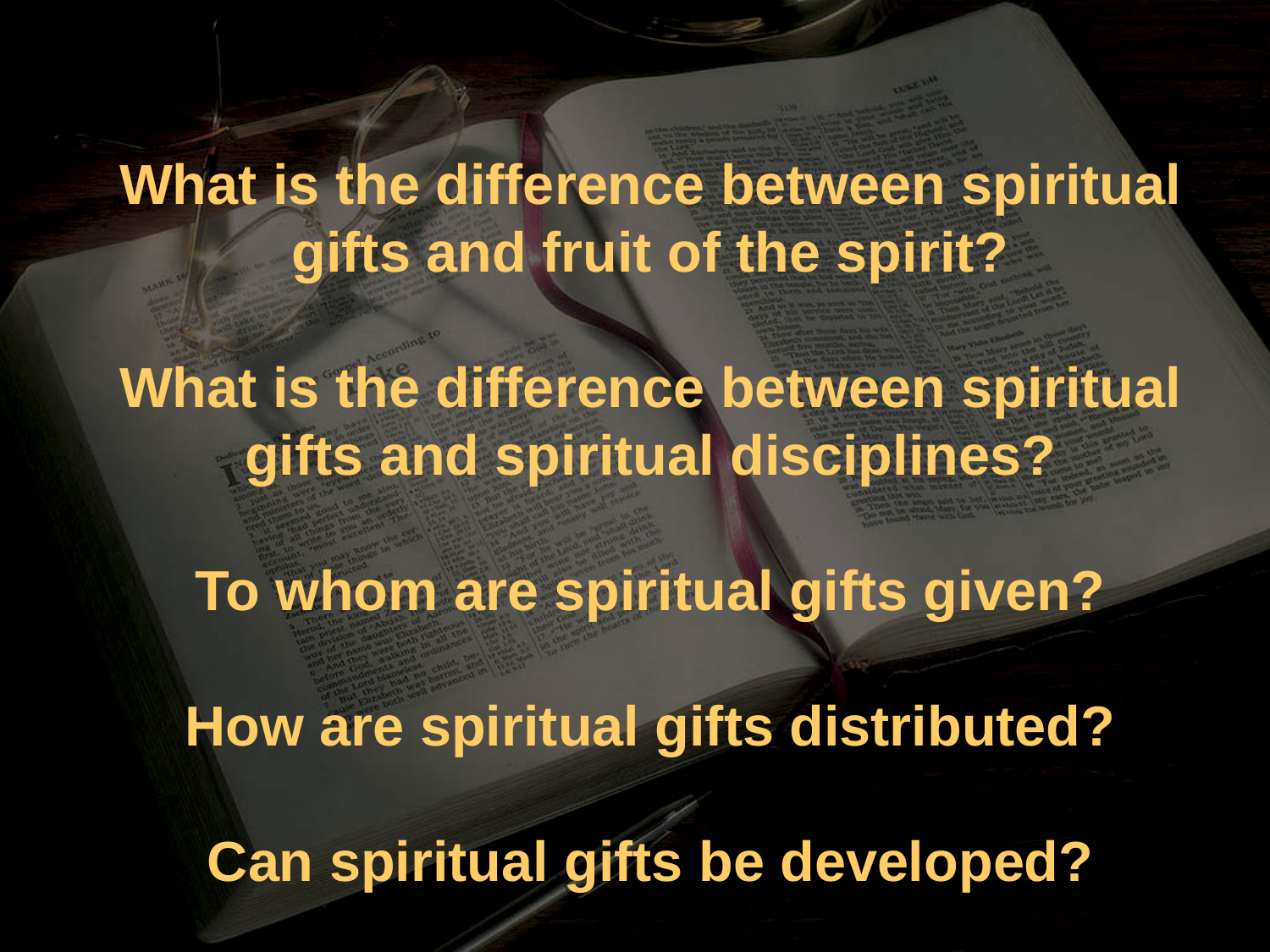

What is the difference between spiritual gifts and fruit of the spirit?

What is the difference between spiritual gifts and spiritual disciplines?

To whom are spiritual gifts given?

How are spiritual gifts distributed?

Can spiritual gifts be developed?